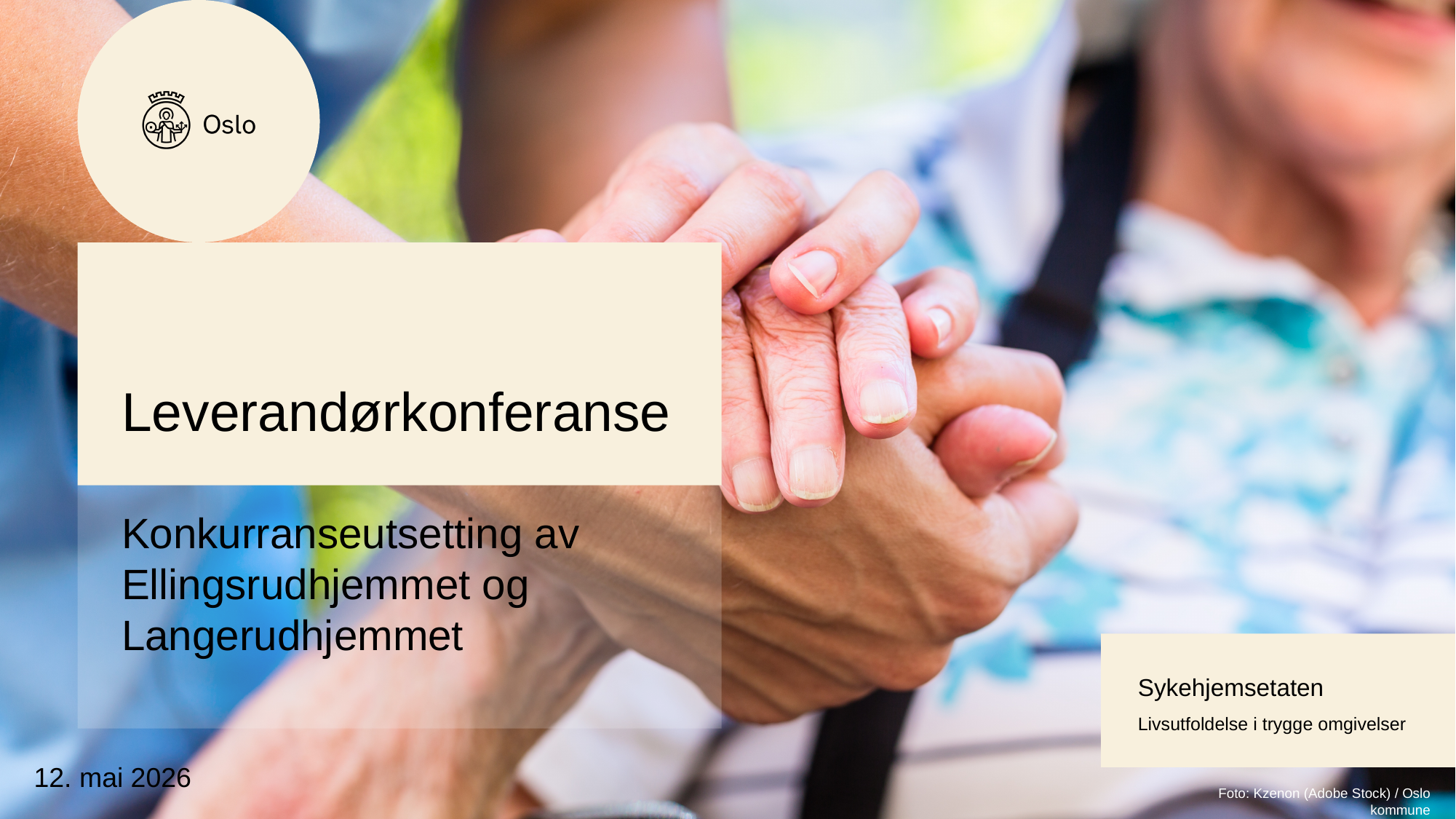

# Leverandørkonferanse
Konkurranseutsetting av Ellingsrudhjemmet og Langerudhjemmet

12. mai 2026
1
12.05.2026